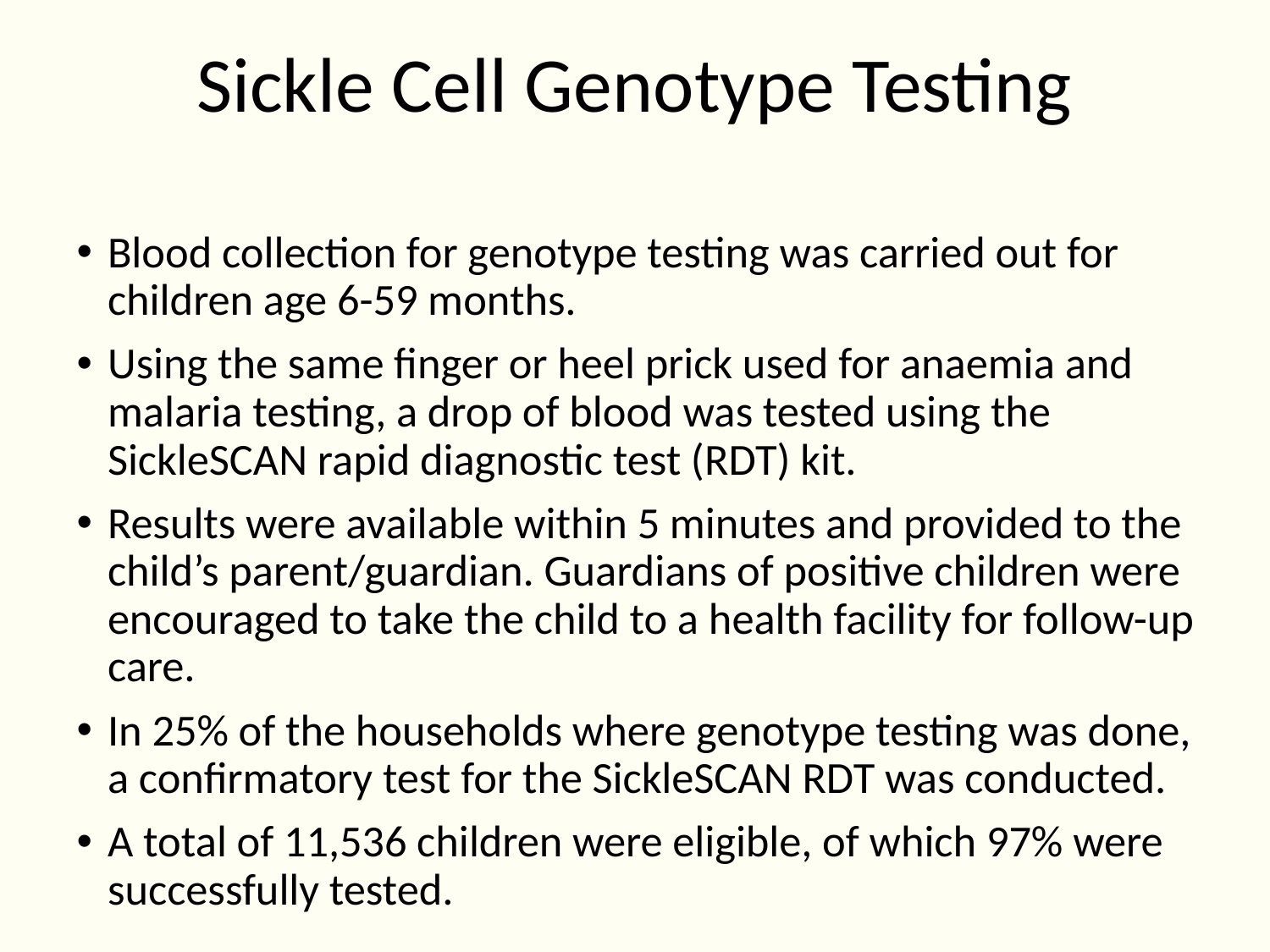

# Sickle Cell Genotype Testing
Blood collection for genotype testing was carried out for children age 6-59 months.
Using the same finger or heel prick used for anaemia and malaria testing, a drop of blood was tested using the SickleSCAN rapid diagnostic test (RDT) kit.
Results were available within 5 minutes and provided to the child’s parent/guardian. Guardians of positive children were encouraged to take the child to a health facility for follow-up care.
In 25% of the households where genotype testing was done, a confirmatory test for the SickleSCAN RDT was conducted.
A total of 11,536 children were eligible, of which 97% were successfully tested.